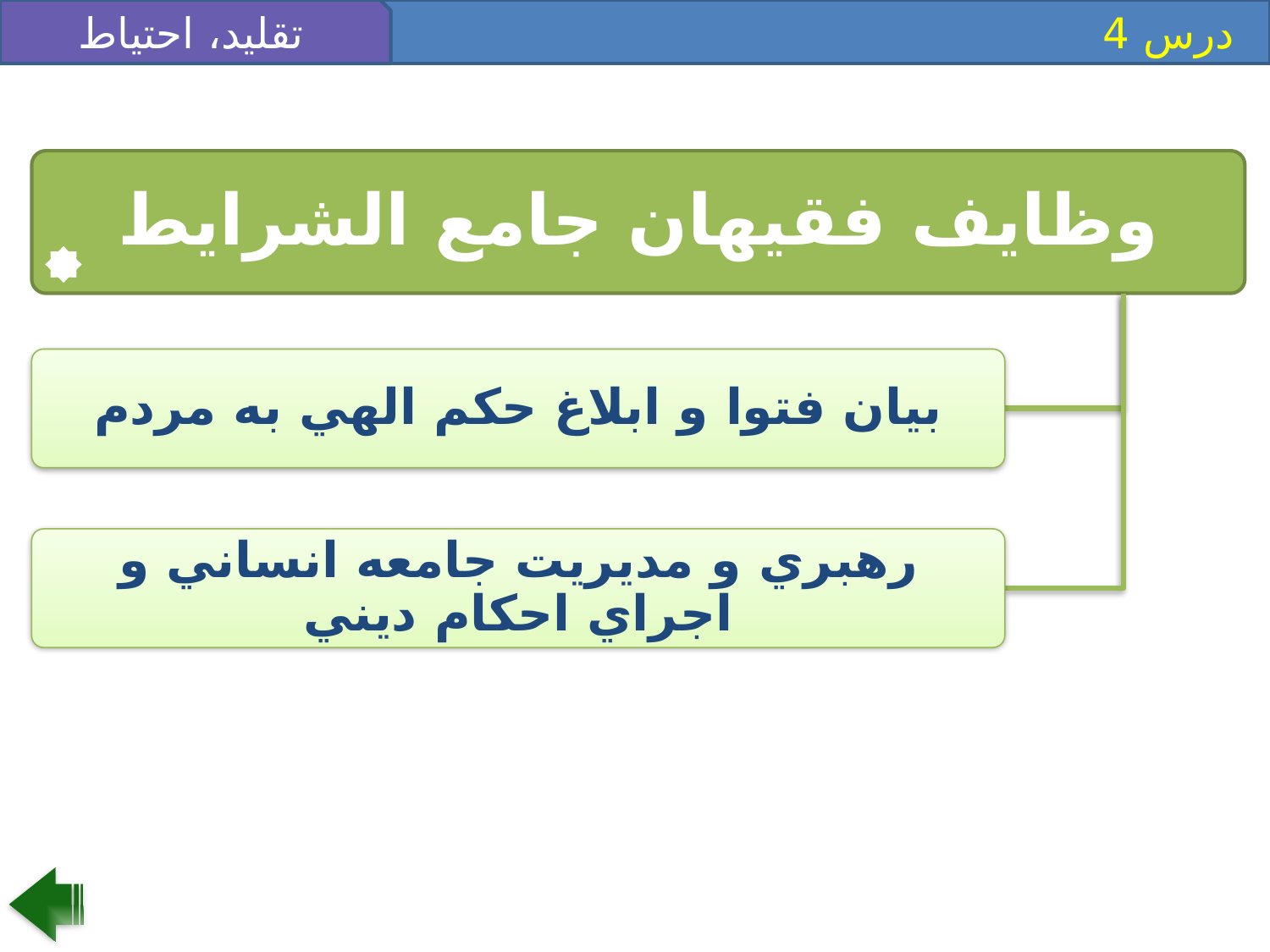

تقليد، احتياط
 درس 4
وظايف فقيهان جامع الشرايط

بيان فتوا و ابلاغ حکم الهي به مردم

رهبري و مديريت جامعه انساني و اجراي احکام ديني